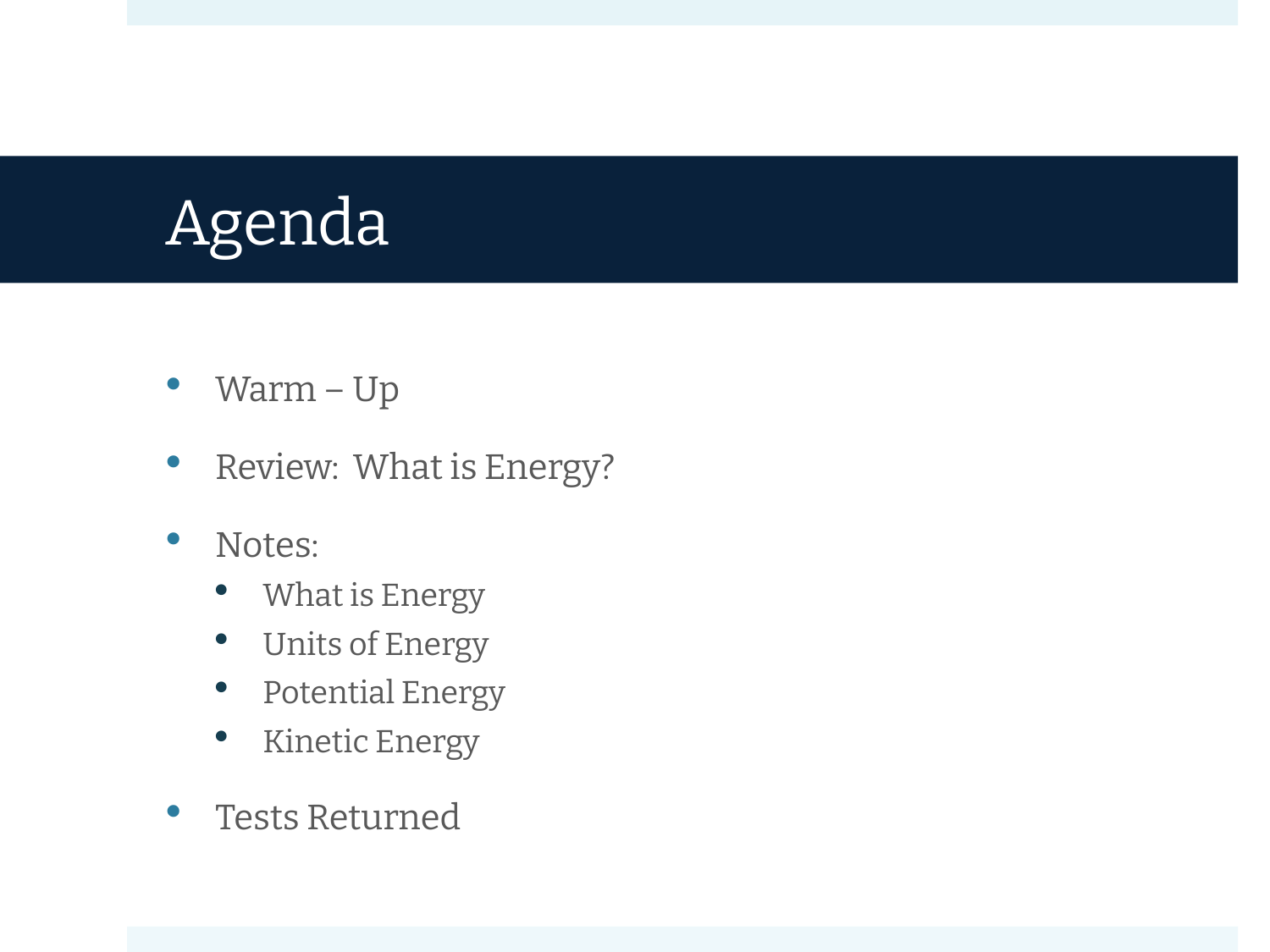

# Agenda
Warm – Up
Review:  What is Energy?
Notes:
What is Energy
Units of Energy
Potential Energy
Kinetic Energy
Tests Returned